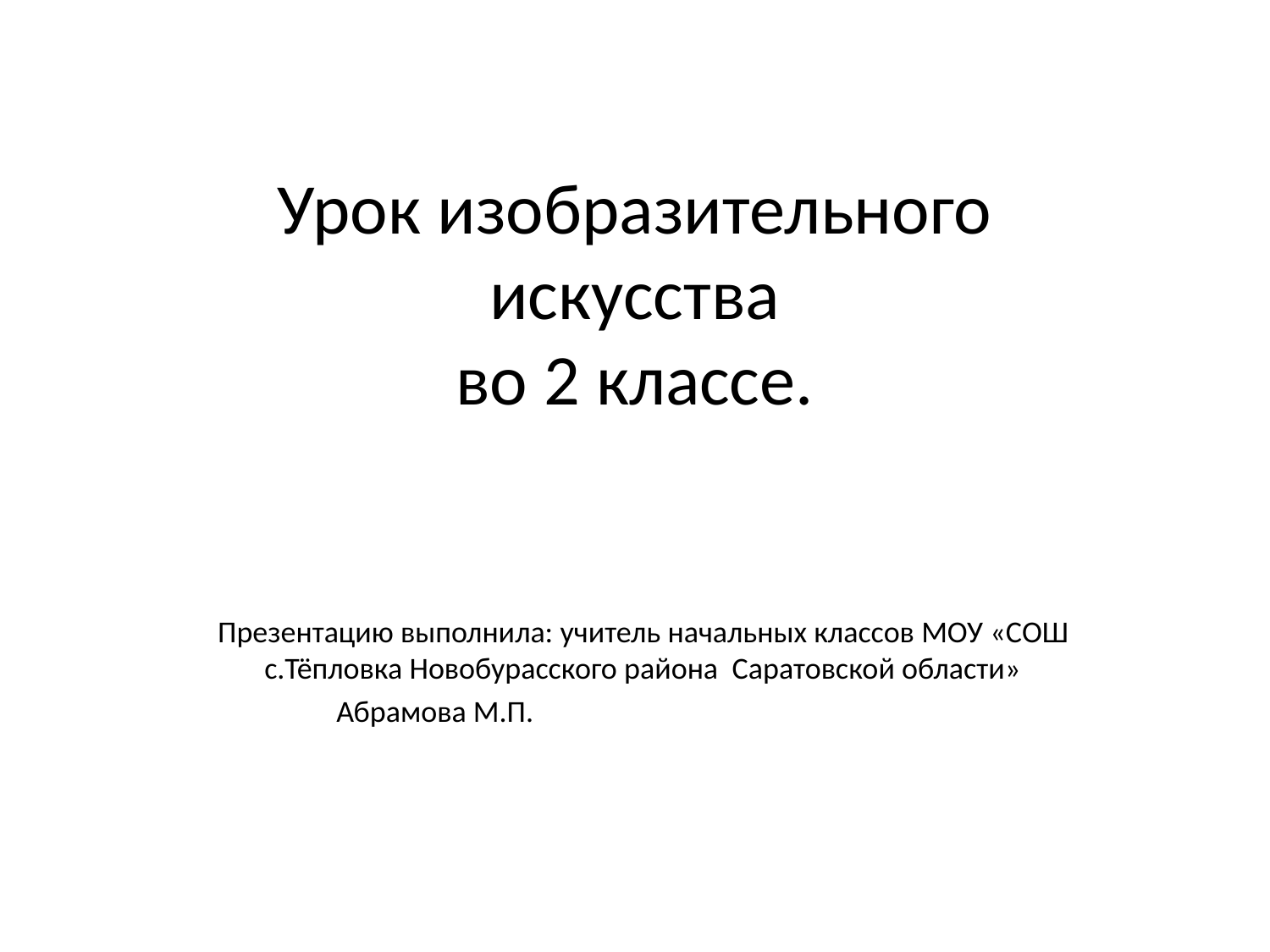

# Урок изобразительного искусства во 2 классе.
Презентацию выполнила: учитель начальных классов МОУ «СОШ с.Тёпловка Новобурасского района  Саратовской области»
                 Абрамова М.П.